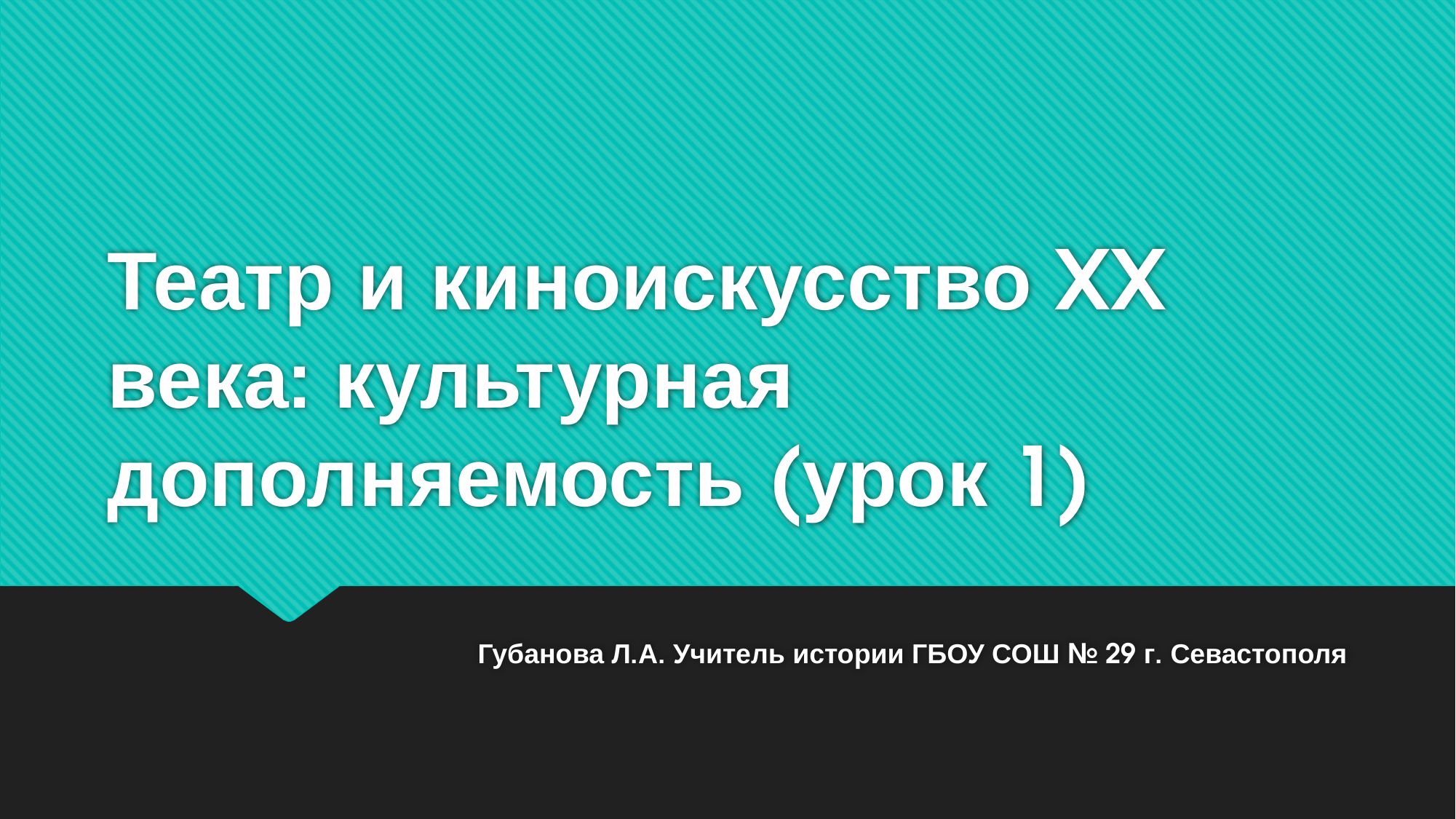

# Театр и киноискусство XX века: культурная дополняемость (урок 1)
Губанова Л.А. Учитель истории ГБОУ СОШ № 29 г. Севастополя